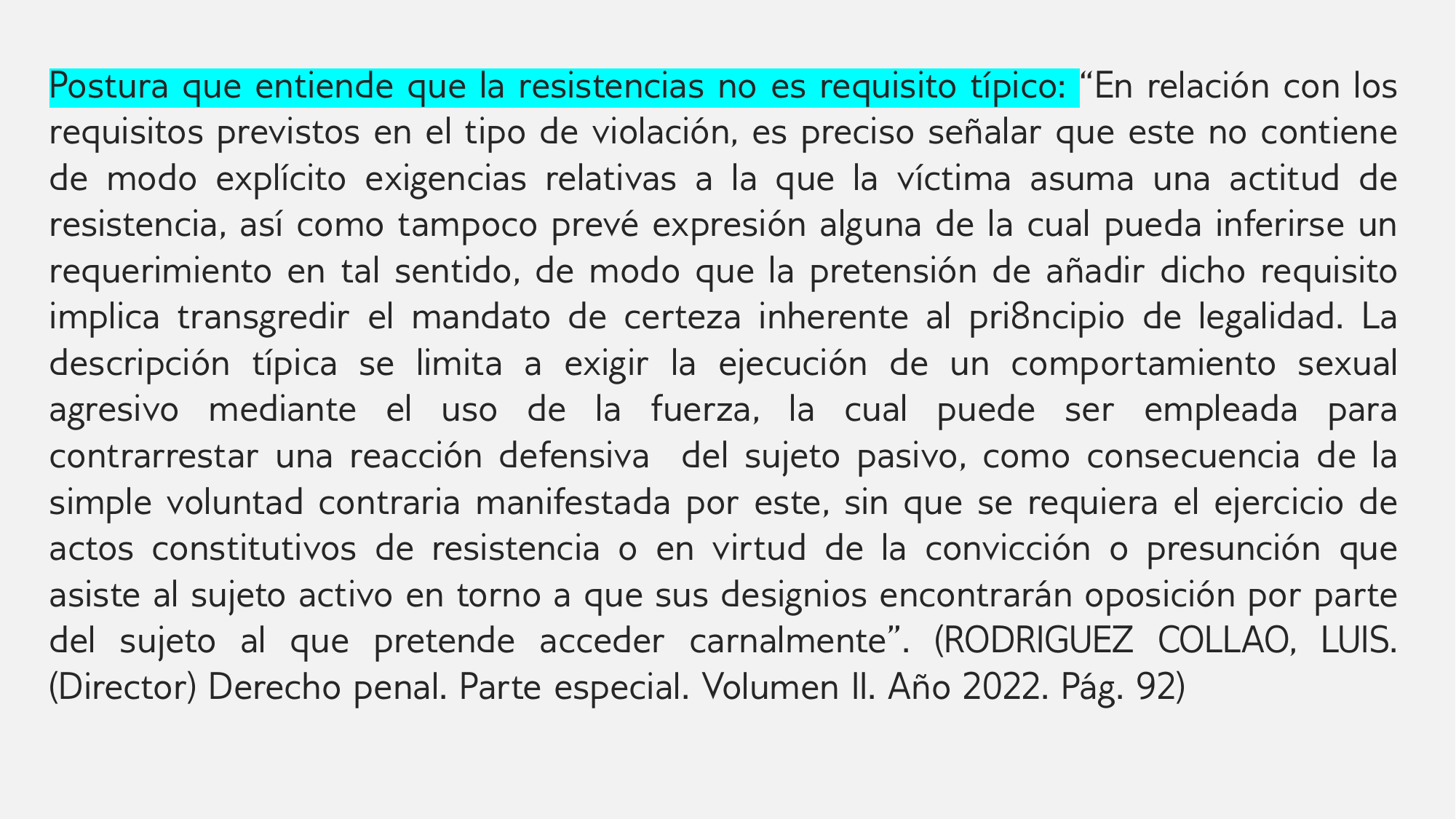

Postura que entiende que la resistencias no es requisito típico: “En relación con los requisitos previstos en el tipo de violación, es preciso señalar que este no contiene de modo explícito exigencias relativas a la que la víctima asuma una actitud de resistencia, así como tampoco prevé expresión alguna de la cual pueda inferirse un requerimiento en tal sentido, de modo que la pretensión de añadir dicho requisito implica transgredir el mandato de certeza inherente al pri8ncipio de legalidad. La descripción típica se limita a exigir la ejecución de un comportamiento sexual agresivo mediante el uso de la fuerza, la cual puede ser empleada para contrarrestar una reacción defensiva  del sujeto pasivo, como consecuencia de la simple voluntad contraria manifestada por este, sin que se requiera el ejercicio de actos constitutivos de resistencia o en virtud de la convicción o presunción que asiste al sujeto activo en torno a que sus designios encontrarán oposición por parte del sujeto al que pretende acceder carnalmente”. (RODRIGUEZ COLLAO, LUIS. (Director) Derecho penal. Parte especial. Volumen II. Año 2022. Pág. 92)